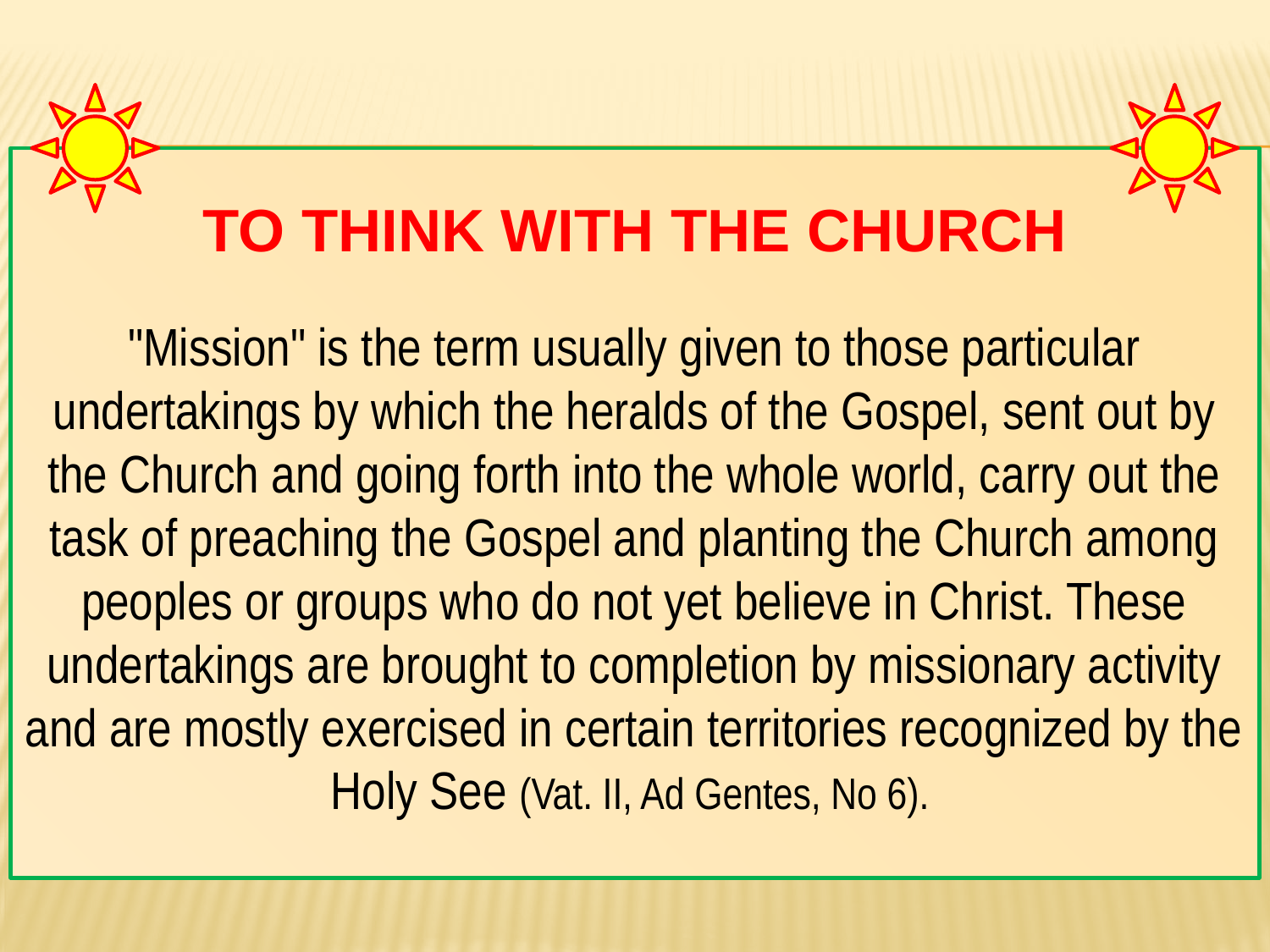

# To Think with the Church
"Mission" is the term usually given to those particular undertakings by which the heralds of the Gospel, sent out by the Church and going forth into the whole world, carry out the task of preaching the Gospel and planting the Church among peoples or groups who do not yet believe in Christ. These undertakings are brought to completion by missionary activity and are mostly exercised in certain territories recognized by the Holy See (Vat. II, Ad Gentes, No 6).